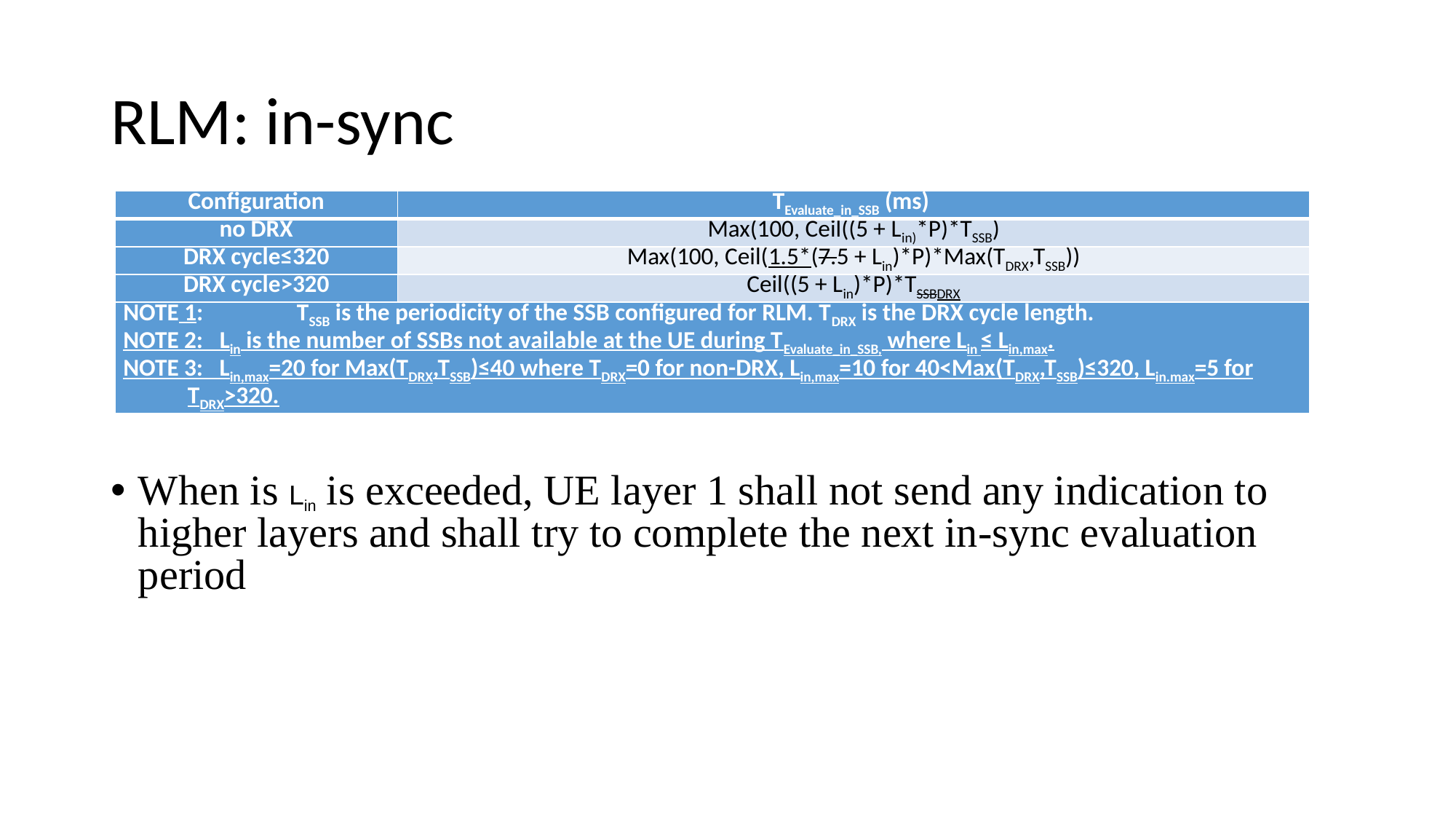

# RLM: in-sync
| Configuration | TEvaluate\_in\_SSB (ms) |
| --- | --- |
| no DRX | Max(100, Ceil((5 + Lin)\*P)\*TSSB) |
| DRX cycle≤320 | Max(100, Ceil(1.5\*(7.5 + Lin)\*P)\*Max(TDRX,TSSB)) |
| DRX cycle>320 | Ceil((5 + Lin)\*P)\*TSSBDRX |
| NOTE 1: TSSB is the periodicity of the SSB configured for RLM. TDRX is the DRX cycle length. NOTE 2:   Lin is the number of SSBs not available at the UE during TEvaluate\_in\_SSB, where Lin ≤ Lin,max. NOTE 3: Lin,max=20 for Max(TDRX,TSSB)≤40 where TDRX=0 for non-DRX, Lin,max=10 for 40<Max(TDRX,TSSB)≤320, Lin.max=5 for TDRX>320. |  |
When is Lin is exceeded, UE layer 1 shall not send any indication to higher layers and shall try to complete the next in-sync evaluation period